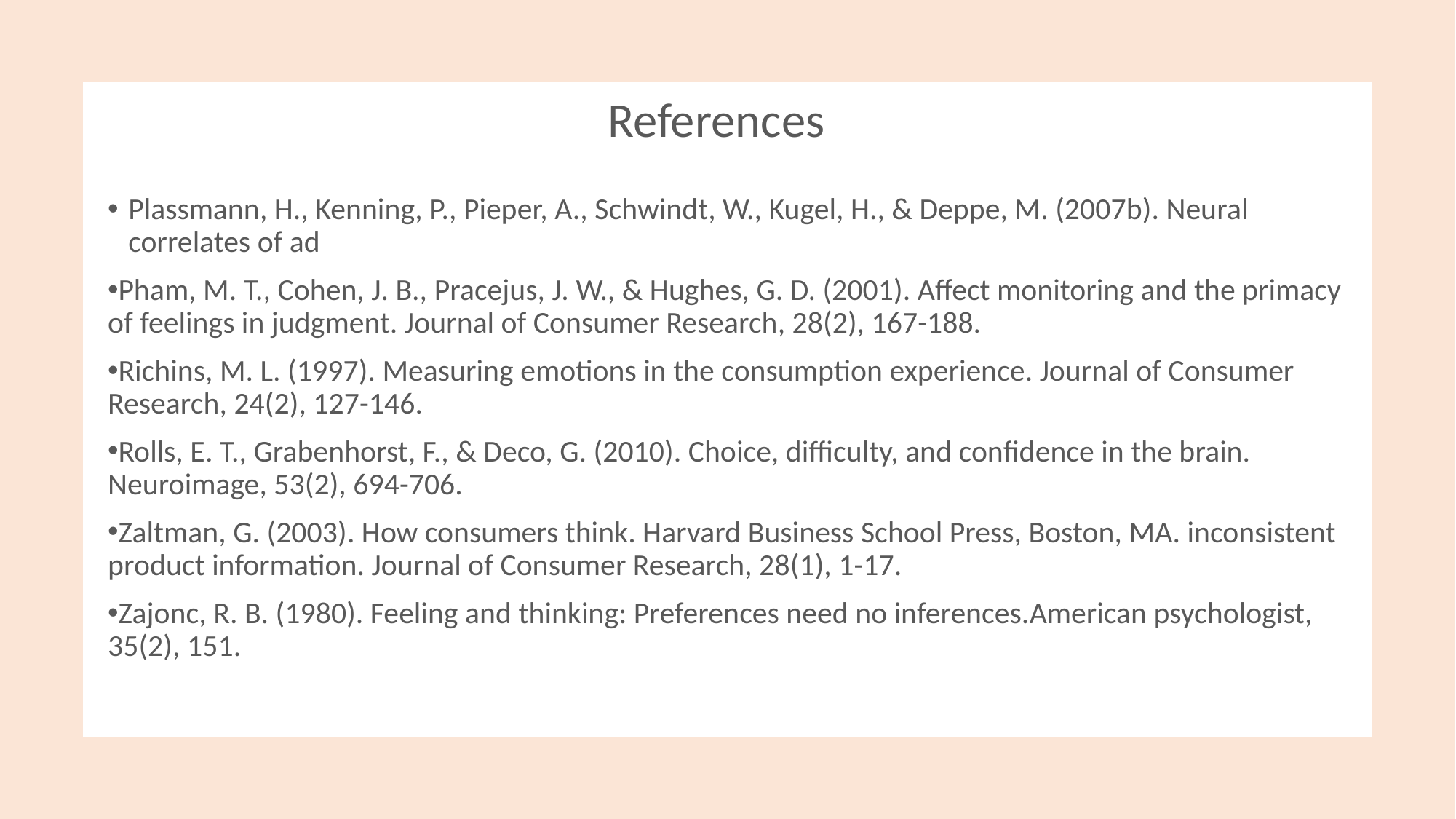

# References

Plassmann, H., Kenning, P., Pieper, A., Schwindt, W., Kugel, H., & Deppe, M. (2007b). Neural correlates of ad
Pham, M. T., Cohen, J. B., Pracejus, J. W., & Hughes, G. D. (2001). Affect monitoring and the primacy of feelings in judgment. Journal of Consumer Research, 28(2), 167-188.
Richins, M. L. (1997). Measuring emotions in the consumption experience. Journal of Consumer Research, 24(2), 127-146.
Rolls, E. T., Grabenhorst, F., & Deco, G. (2010). Choice, difficulty, and confidence in the brain. Neuroimage, 53(2), 694-706.
Zaltman, G. (2003). How consumers think. Harvard Business School Press, Boston, MA. inconsistent product information. Journal of Consumer Research, 28(1), 1-17.
Zajonc, R. B. (1980). Feeling and thinking: Preferences need no inferences.American psychologist, 35(2), 151.